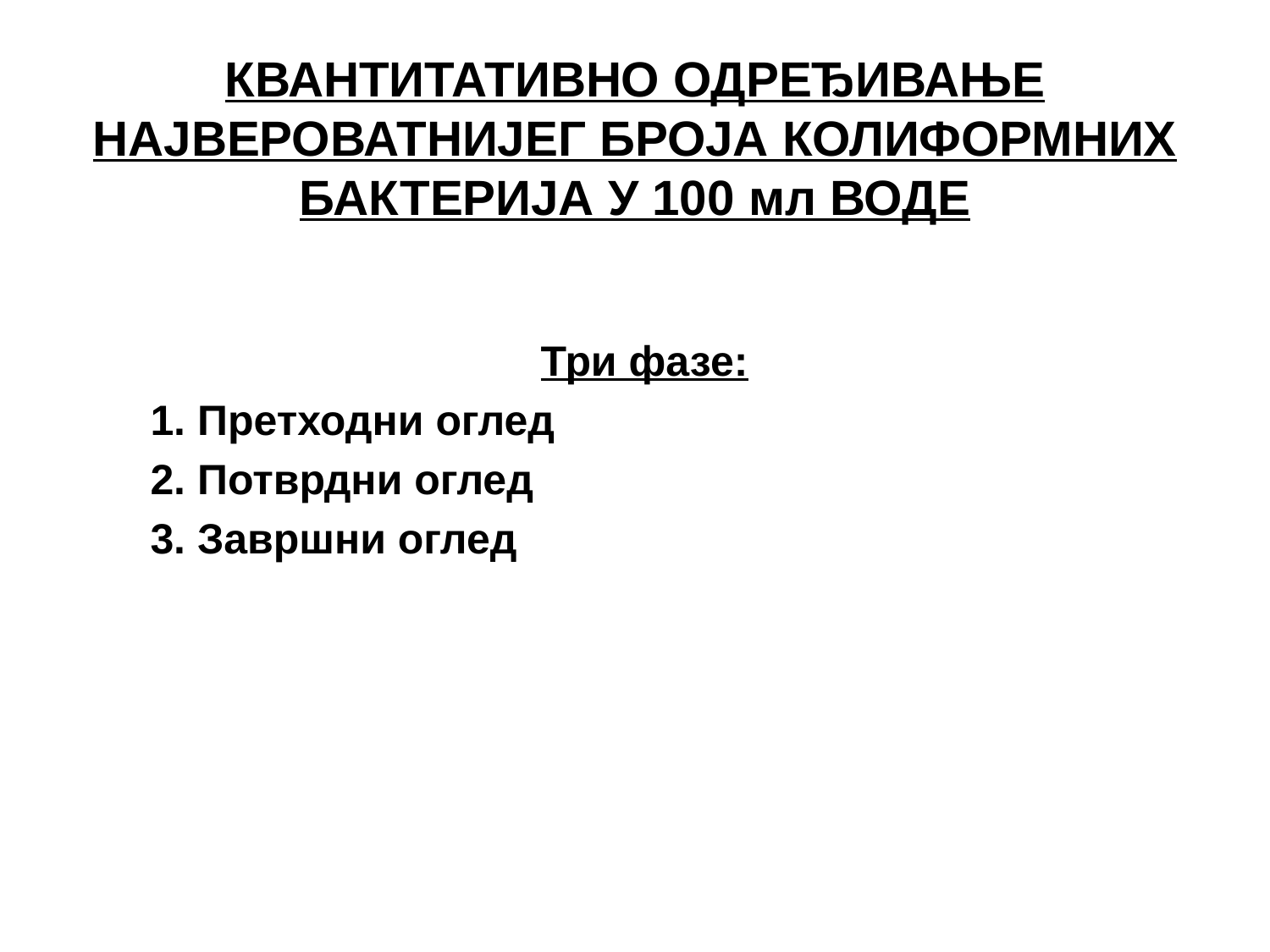

КВАНТИТАТИВНО ОДРЕЂИВАЊЕ НАЈВЕРОВАТНИЈЕГ БРОЈА КОЛИФОРМНИХ БАКТЕРИЈА У 100 мл ВОДЕ
Три фазе:
          1. Претходни оглед
          2. Потврдни оглед
          3. Завршни оглед